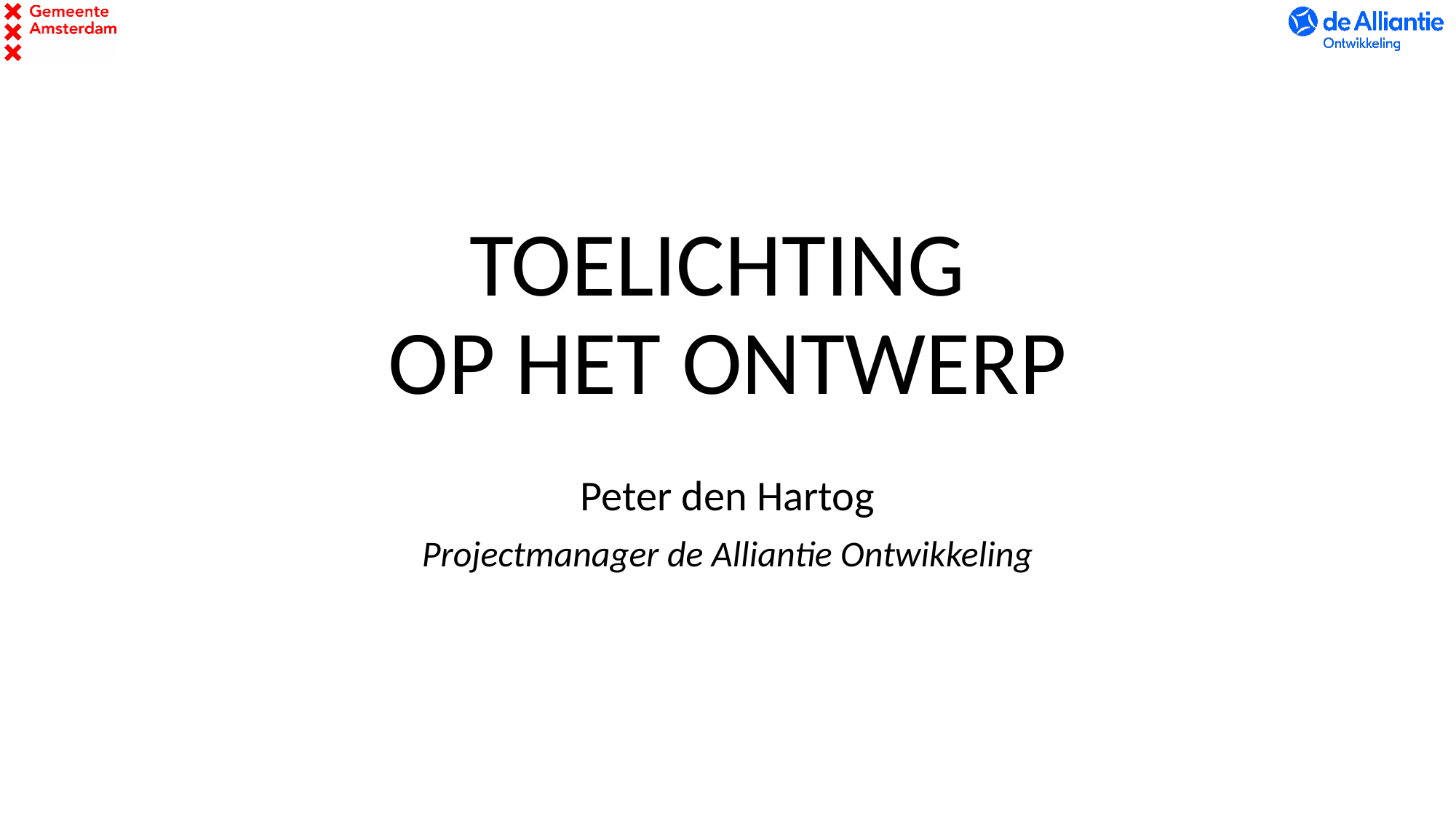

# TOELICHTING OP HET ONTWERP
Peter den Hartog
Projectmanager de Alliantie Ontwikkeling